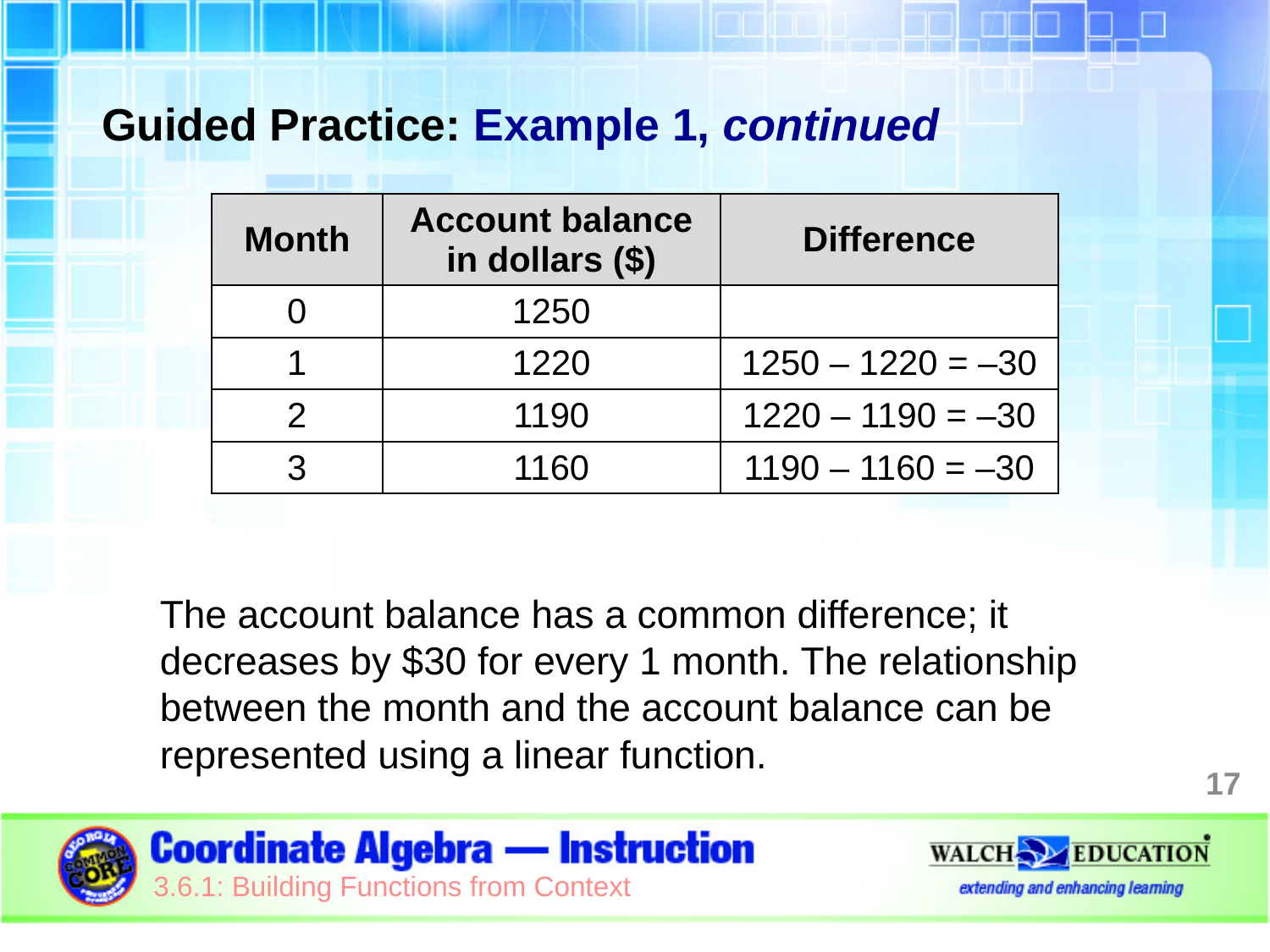

Guided Practice: Example 1, continued

The account balance has a common difference; it decreases by $30 for every 1 month. The relationship between the month and the account balance can be represented using a linear function.

| Month | Account balance in dollars ($) | Difference |
| --- | --- | --- |
| 0 | 1250 |  |
| 1 | 1220 | 1250 – 1220 = –30 |
| 2 | 1190 | 1220 – 1190 = –30 |
| 3 | 1160 | 1190 – 1160 = –30 |
17
3.6.1: Building Functions from Context